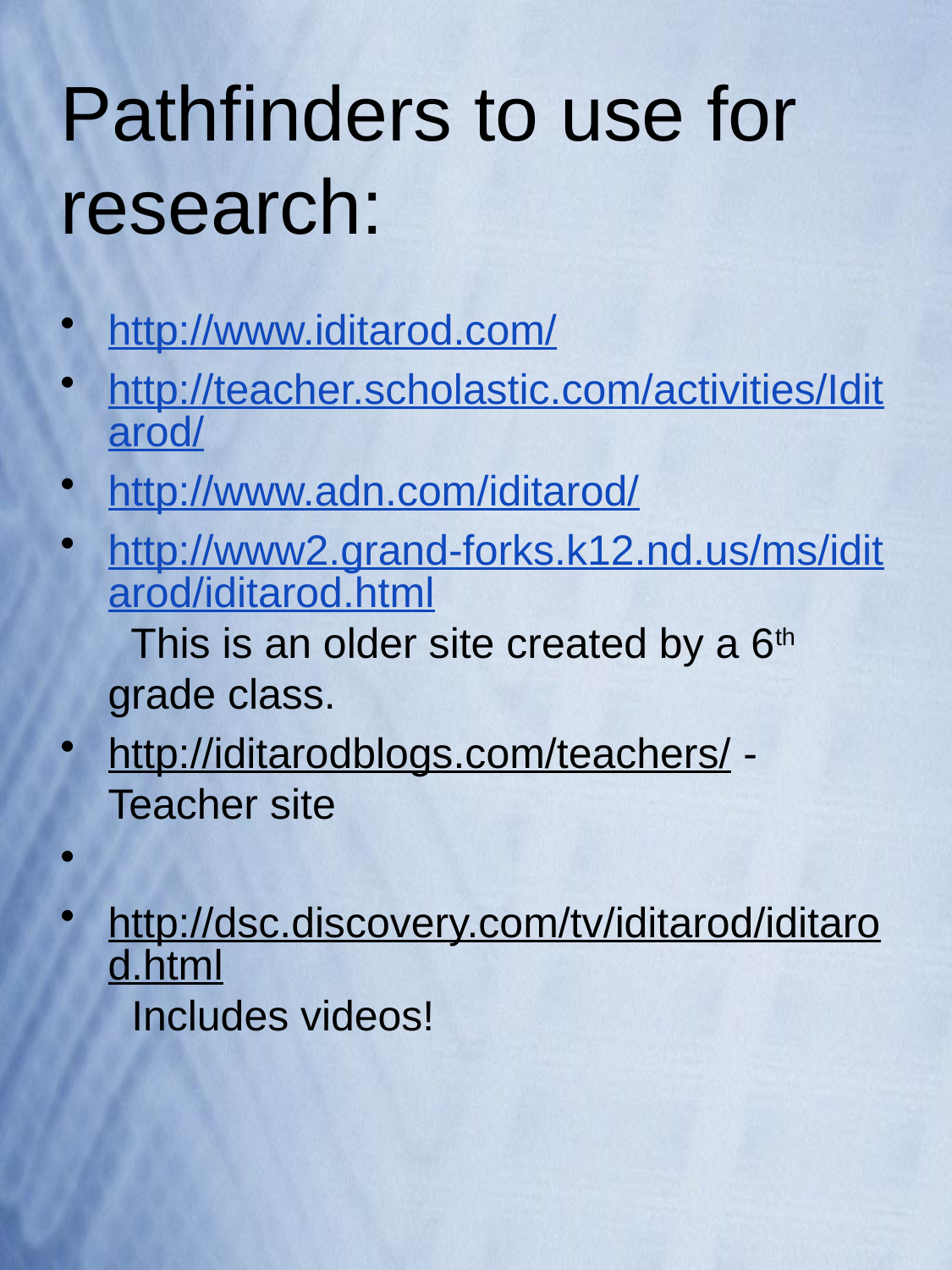

# Pathfinders to use for research:
http://www.iditarod.com/
http://teacher.scholastic.com/activities/Iditarod/
http://www.adn.com/iditarod/
http://www2.grand-forks.k12.nd.us/ms/iditarod/iditarod.html  This is an older site created by a 6th grade class.
http://iditarodblogs.com/teachers/ - Teacher site

http://dsc.discovery.com/tv/iditarod/iditarod.html  Includes videos!